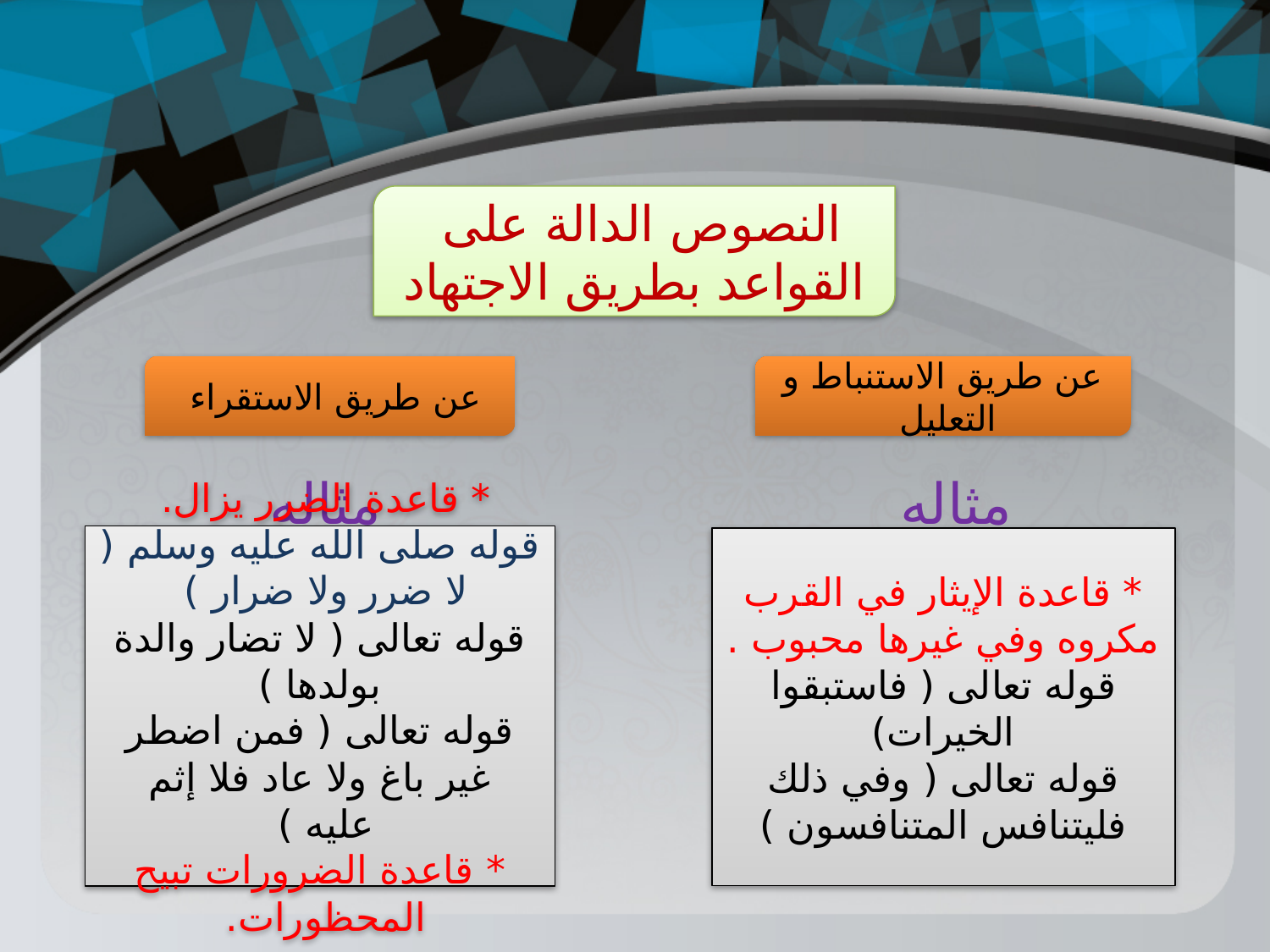

النصوص الدالة على
القواعد بطريق الاجتهاد
عن طريق الاستقراء
عن طريق الاستنباط و التعليل
مثاله
مثاله
* قاعدة الضرر يزال.
قوله صلى الله عليه وسلم ( لا ضرر ولا ضرار )
قوله تعالى ( لا تضار والدة بولدها )
قوله تعالى ( فمن اضطر غير باغ ولا عاد فلا إثم عليه )
* قاعدة الضرورات تبيح المحظورات.
* قاعدة الإيثار في القرب مكروه وفي غيرها محبوب .
قوله تعالى ( فاستبقوا الخيرات)
قوله تعالى ( وفي ذلك فليتنافس المتنافسون )